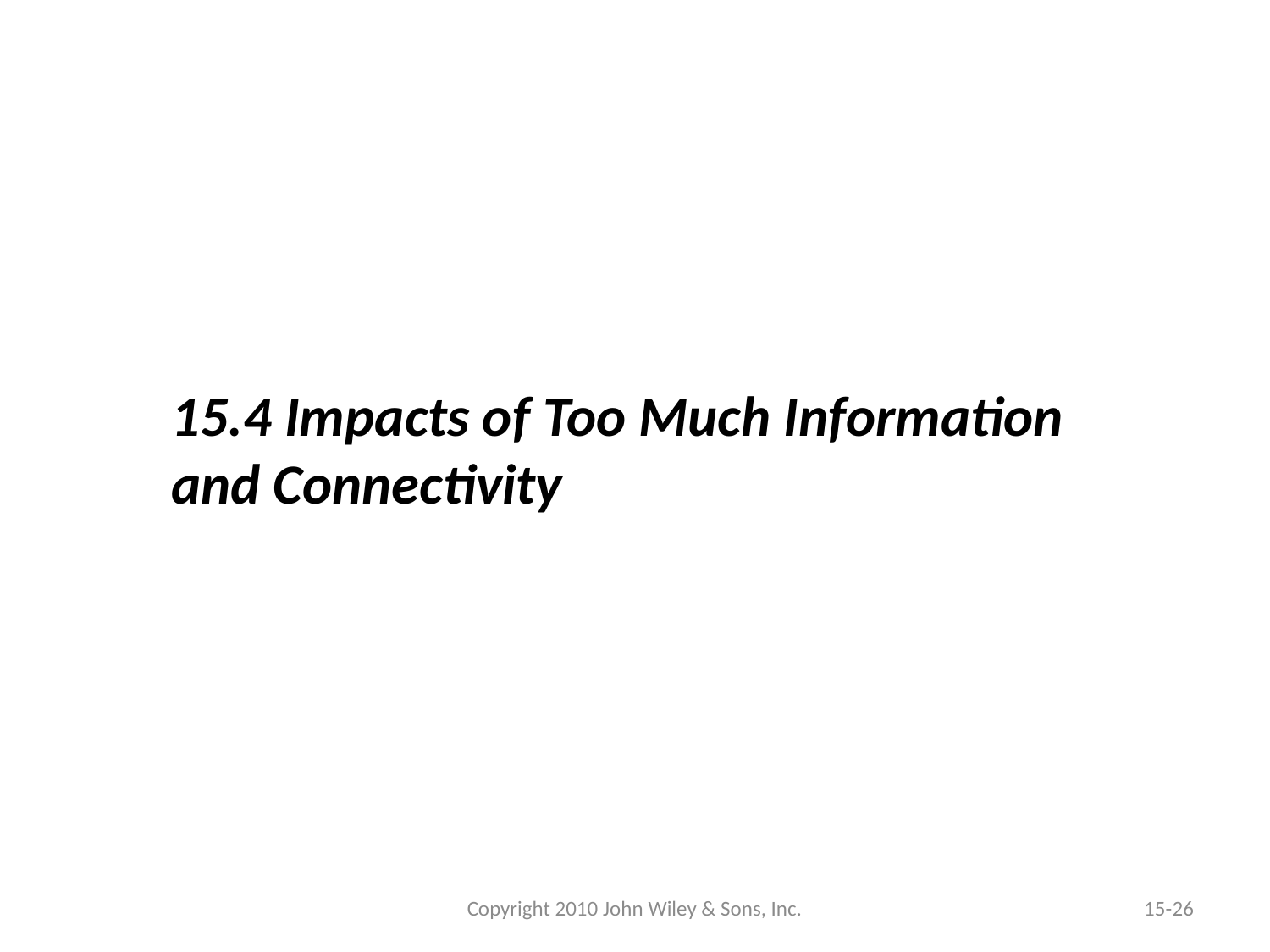

15.4 Impacts of Too Much Information and Connectivity
Copyright 2010 John Wiley & Sons, Inc.
15-26